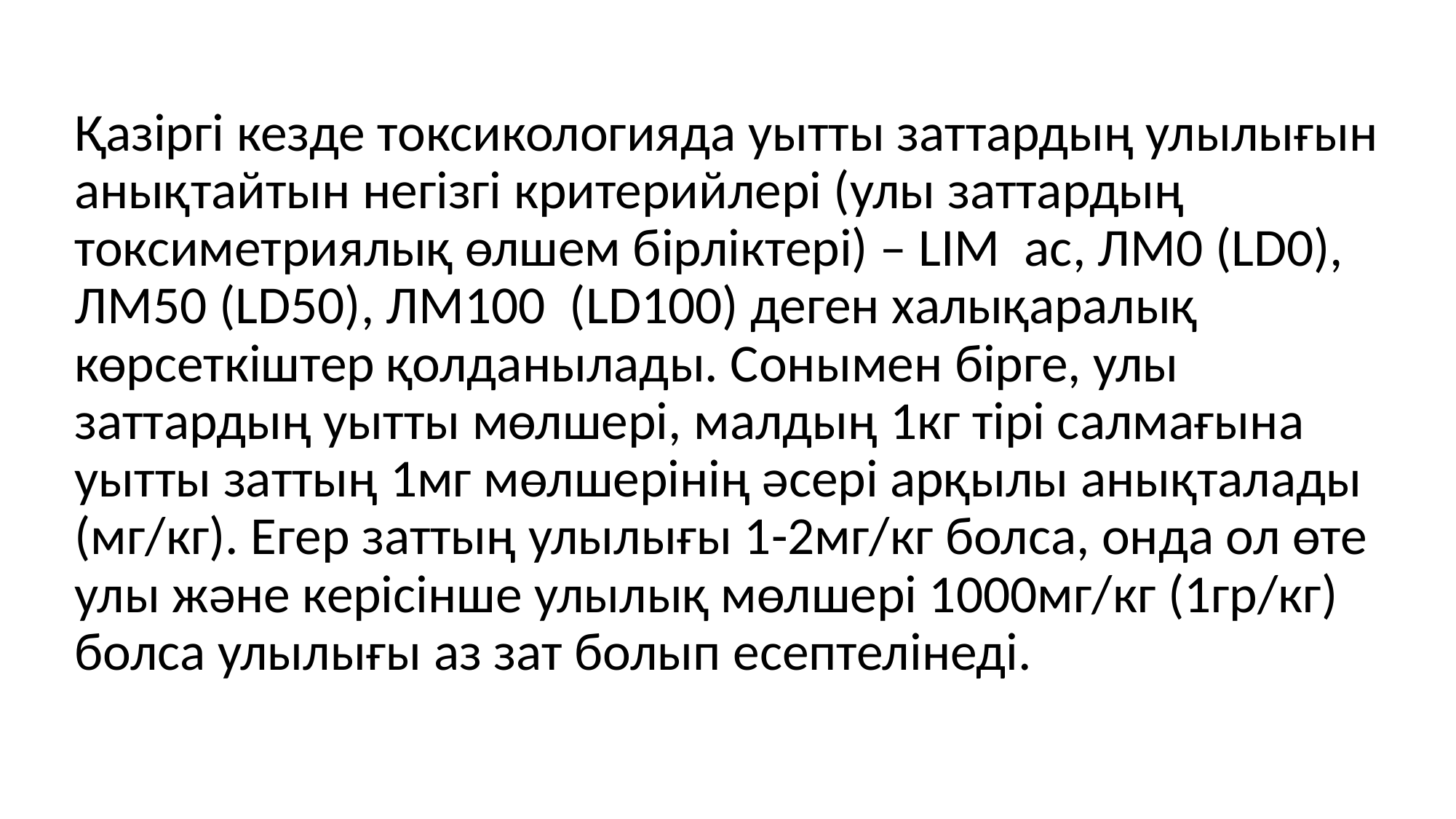

Қазіргі кезде токсикологияда уытты заттардың улылығын анықтайтын негізгі критерийлері (улы заттардың токсиметриялық өлшем бірліктері) – LIM  ас, ЛМ0 (LD0),  ЛМ50 (LD50), ЛМ100  (LD100) деген халықаралық көрсеткіштер қолданылады. Сонымен бірге, улы заттардың уытты мөлшері, малдың 1кг тірі салмағына уытты заттың 1мг мөлшерінің әсері арқылы анықталады (мг/кг). Егер заттың улылығы 1-2мг/кг болса, онда ол өте улы және керісінше улылық мөлшері 1000мг/кг (1гр/кг) болса улылығы аз зат болып есептелінеді.